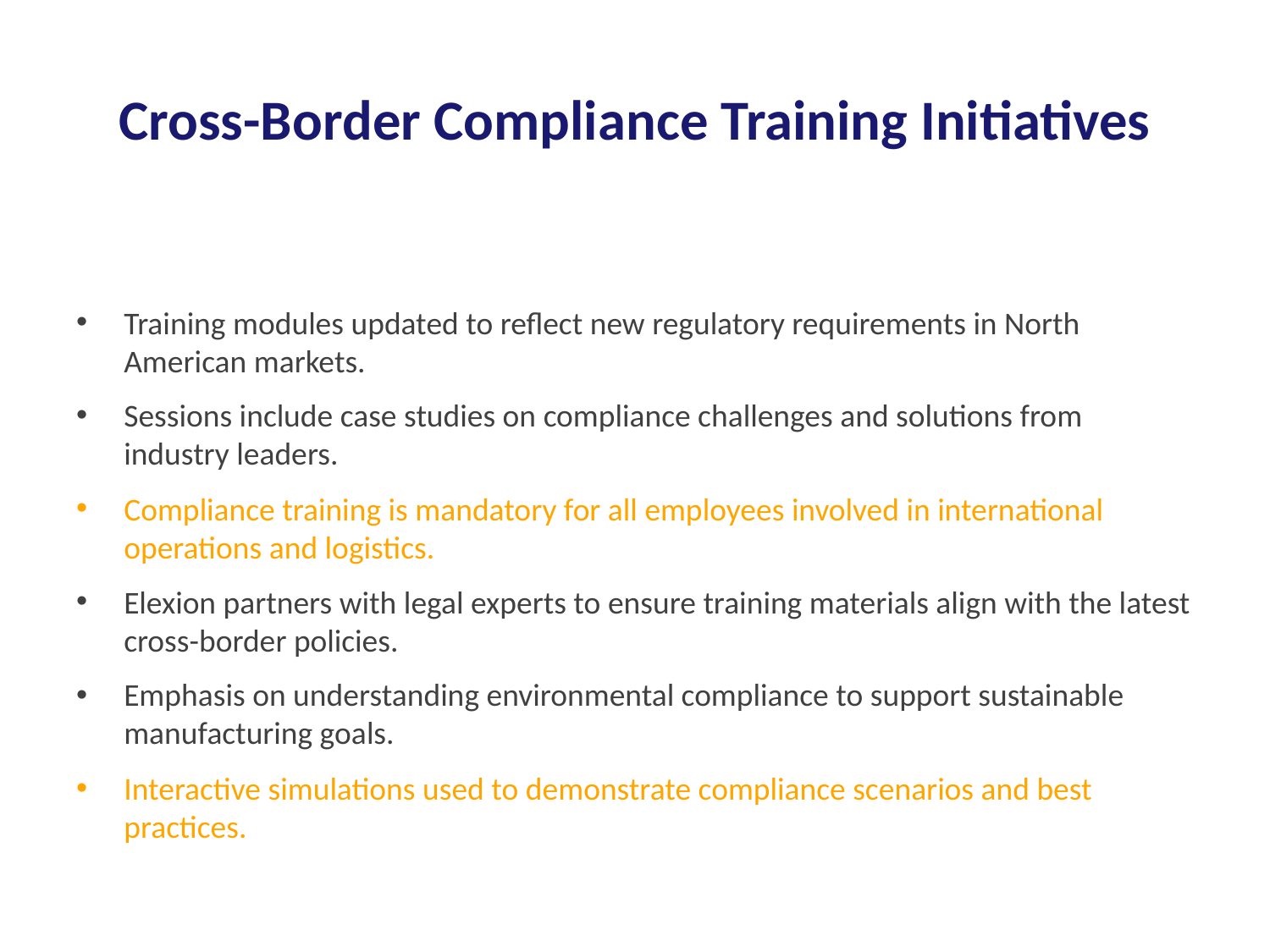

# Cross-Border Compliance Training Initiatives

Training modules updated to reflect new regulatory requirements in North American markets.
Sessions include case studies on compliance challenges and solutions from industry leaders.
Compliance training is mandatory for all employees involved in international operations and logistics.
Elexion partners with legal experts to ensure training materials align with the latest cross-border policies.
Emphasis on understanding environmental compliance to support sustainable manufacturing goals.
Interactive simulations used to demonstrate compliance scenarios and best practices.